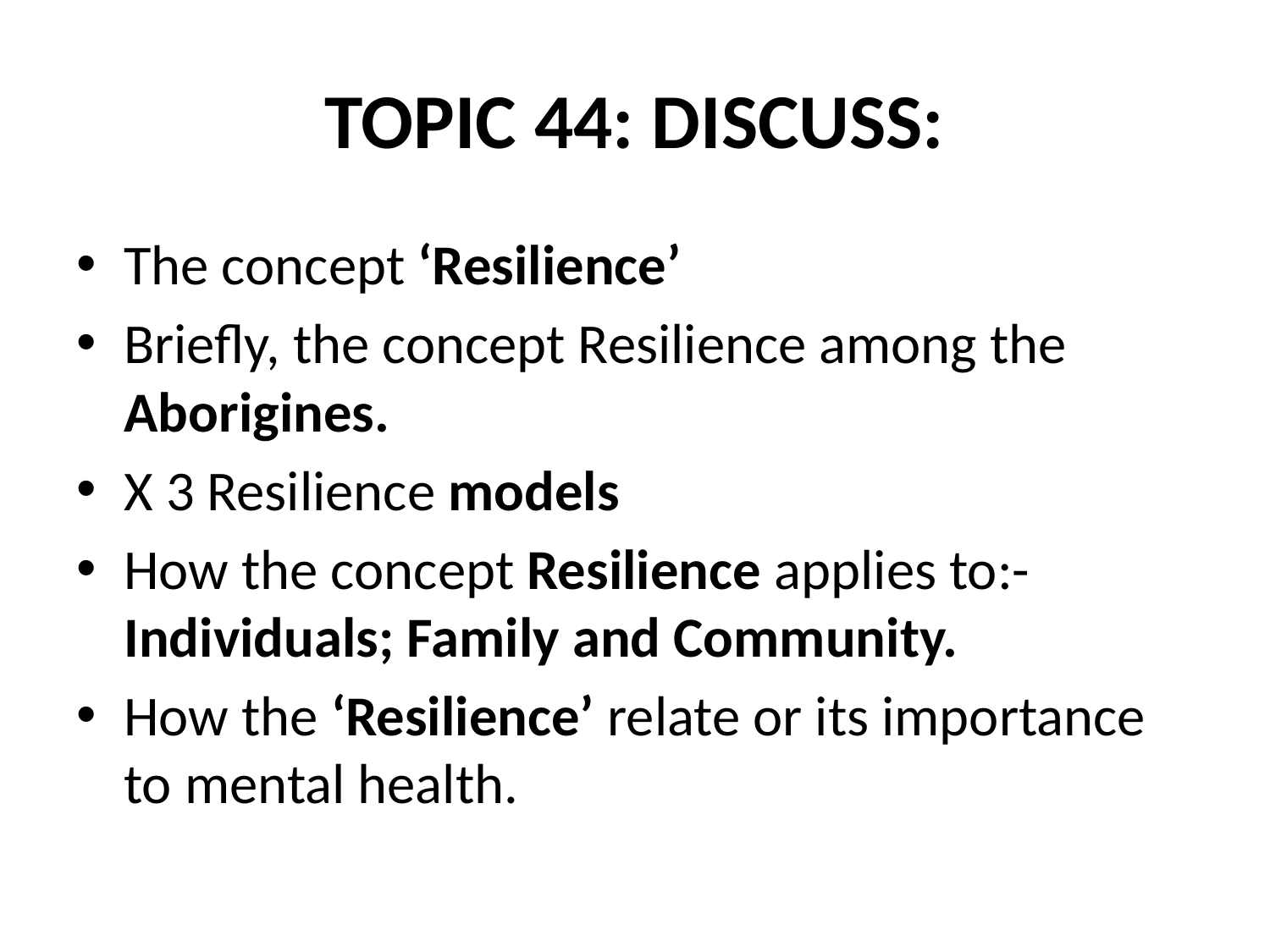

# TOPIC 44: DISCUSS:
The concept ‘Resilience’
Briefly, the concept Resilience among the Aborigines.
X 3 Resilience models
How the concept Resilience applies to:- Individuals; Family and Community.
How the ‘Resilience’ relate or its importance to mental health.